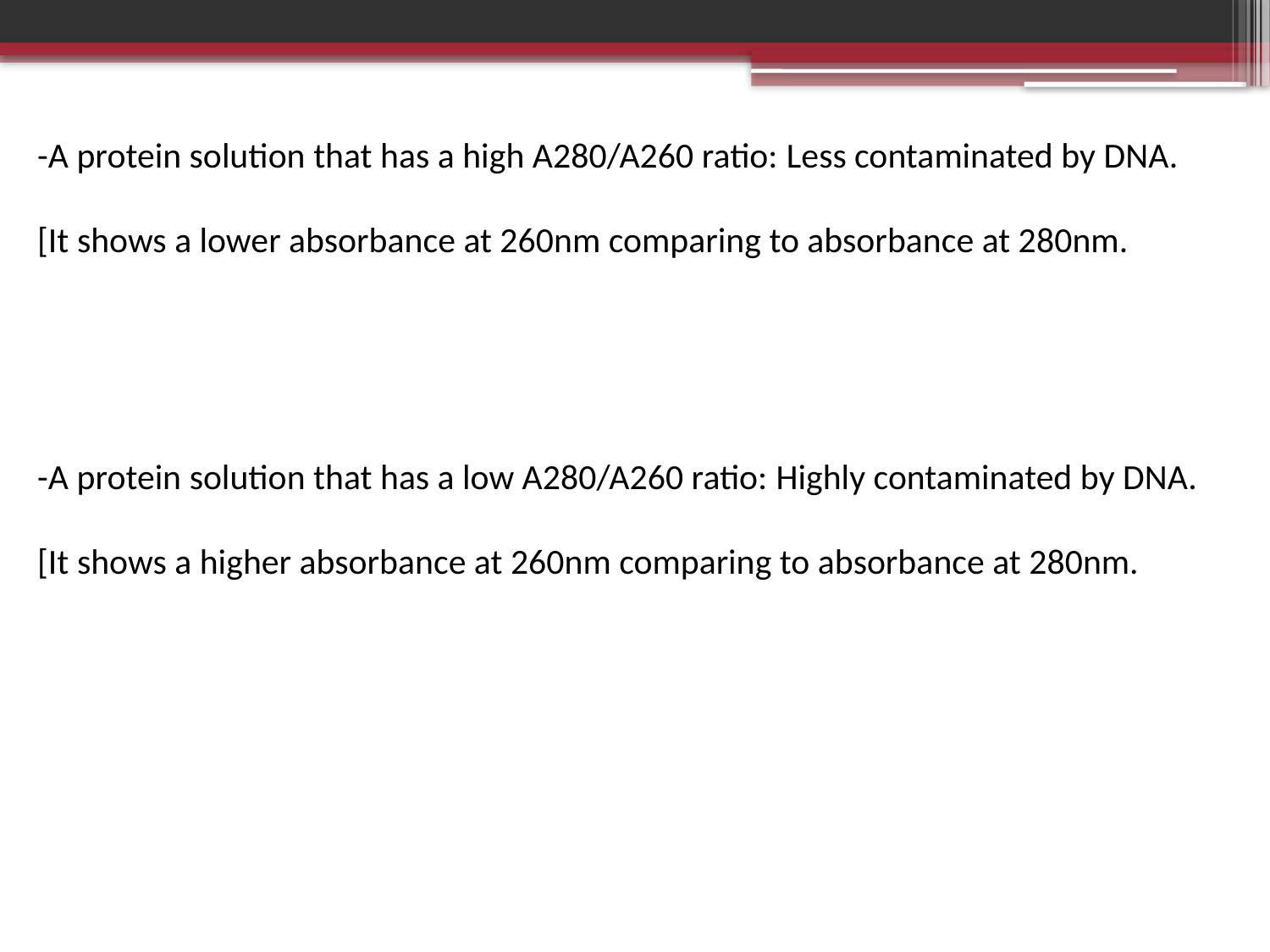

-A protein solution that has a high A280/A260 ratio: Less contaminated by DNA.

[It shows a lower absorbance at 260nm comparing to absorbance at 280nm.

-A protein solution that has a low A280/A260 ratio: Highly contaminated by DNA.

[It shows a higher absorbance at 260nm comparing to absorbance at 280nm.